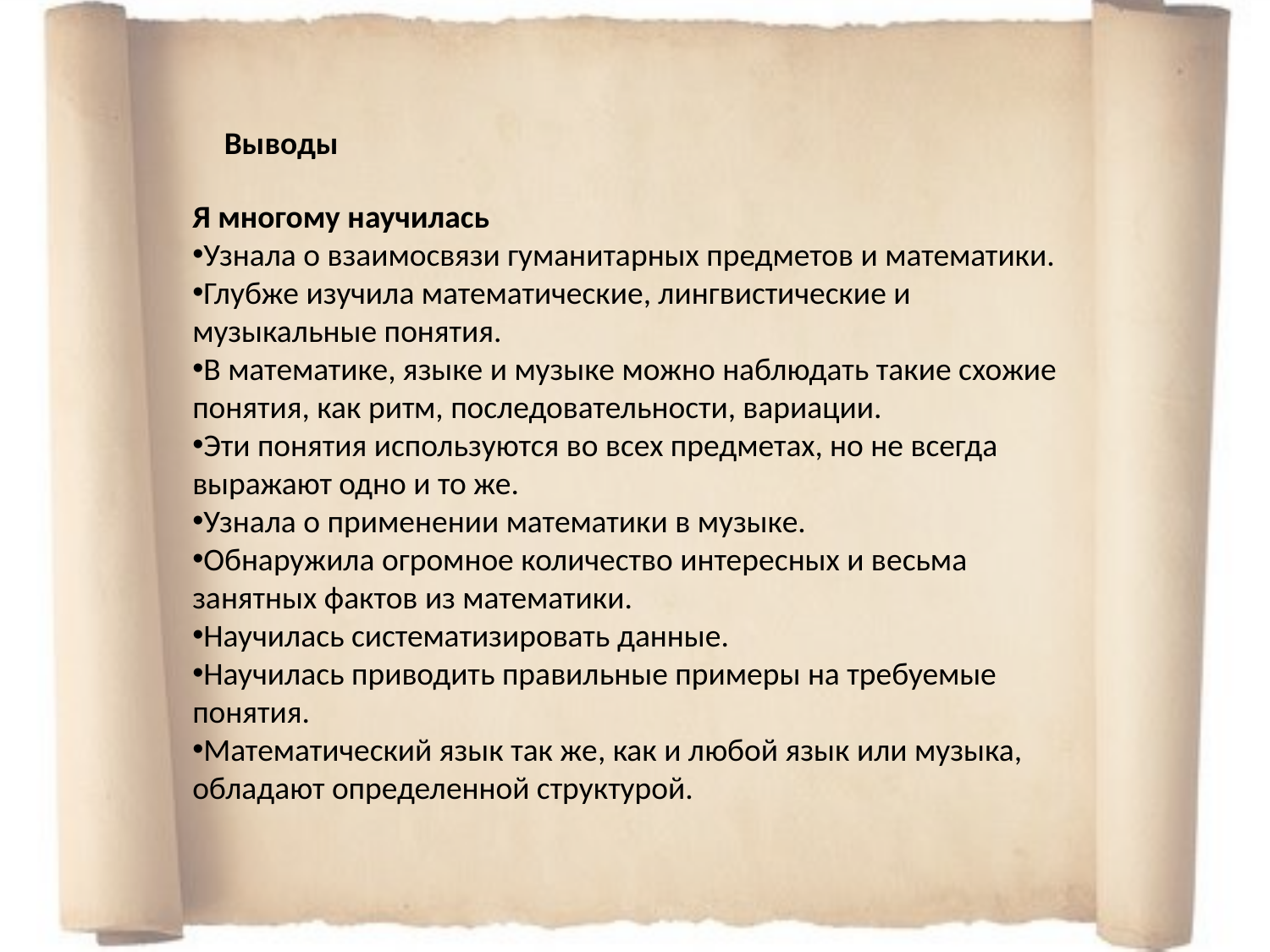

Выводы
Я многому научилась
Узнала о взаимосвязи гуманитарных предметов и математики.
Глубже изучила математические, лингвистические и музыкальные понятия.
В математике, языке и музыке можно наблюдать такие схожие понятия, как ритм, последовательности, вариации.
Эти понятия используются во всех предметах, но не всегда выражают одно и то же.
Узнала о применении математики в музыке.
Обнаружила огромное количество интересных и весьма занятных фактов из математики.
Научилась систематизировать данные.
Научилась приводить правильные примеры на требуемые понятия.
Математический язык так же, как и любой язык или музыка, обладают определенной структурой.